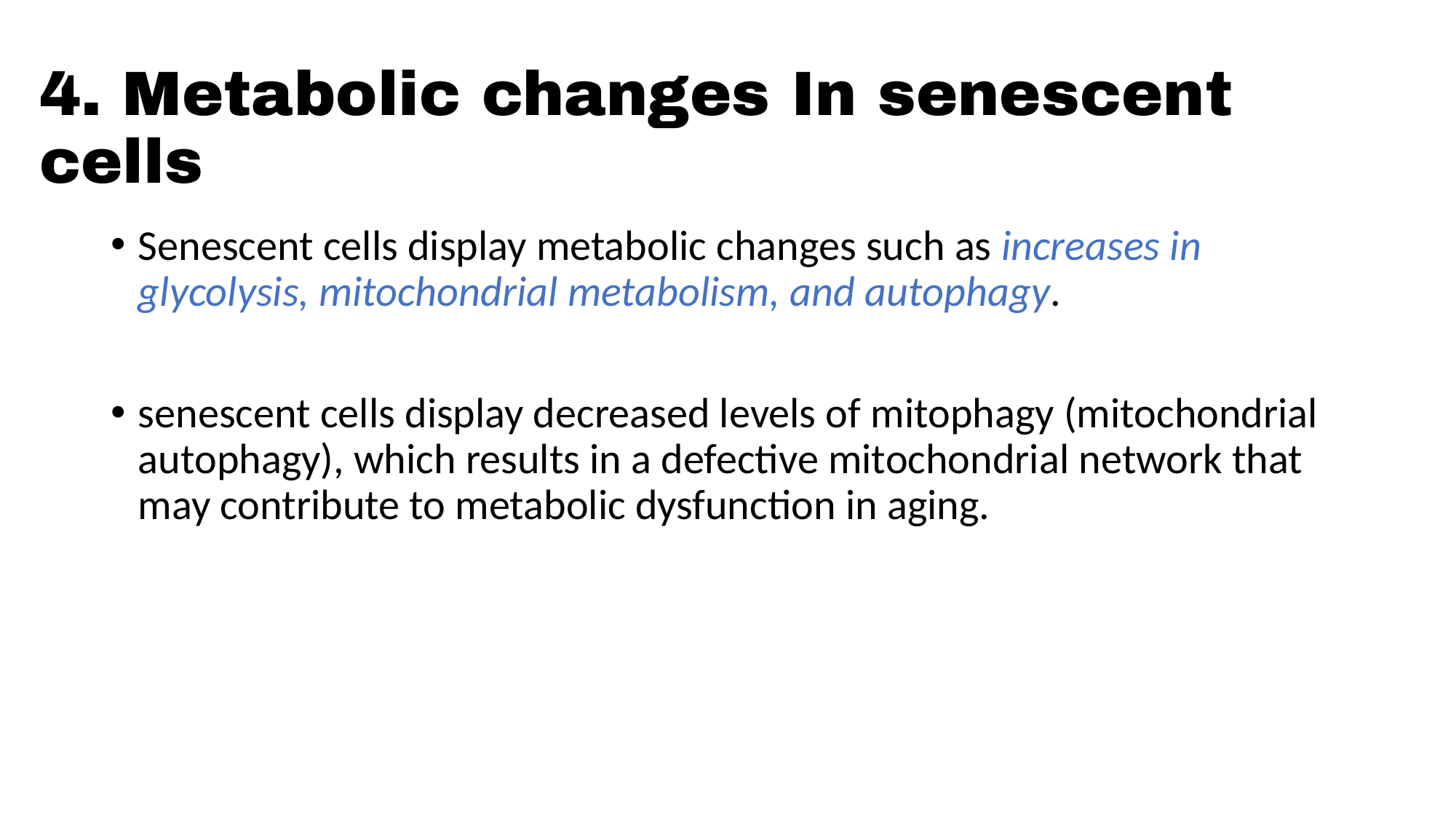

# 4. Metabolic changes In senescent cells
Senescent cells display metabolic changes such as increases in glycolysis, mitochondrial metabolism, and autophagy.

senescent cells display decreased levels of mitophagy (mitochondrial autophagy), which results in a defective mitochondrial network that may contribute to metabolic dysfunction in aging.